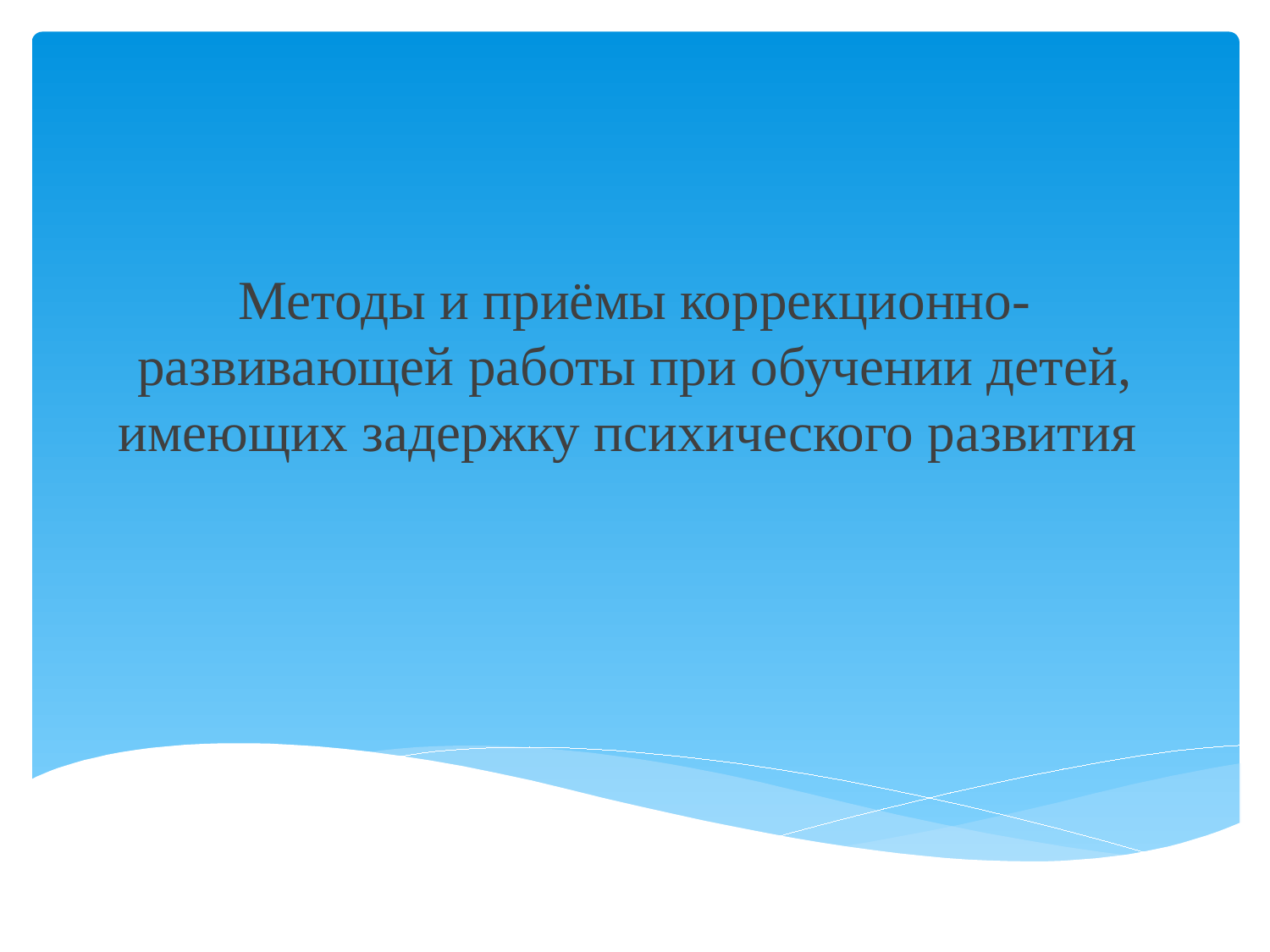

# Методы и приёмы коррекционно-развивающей работы при обучении детей, имеющих задержку психического развития